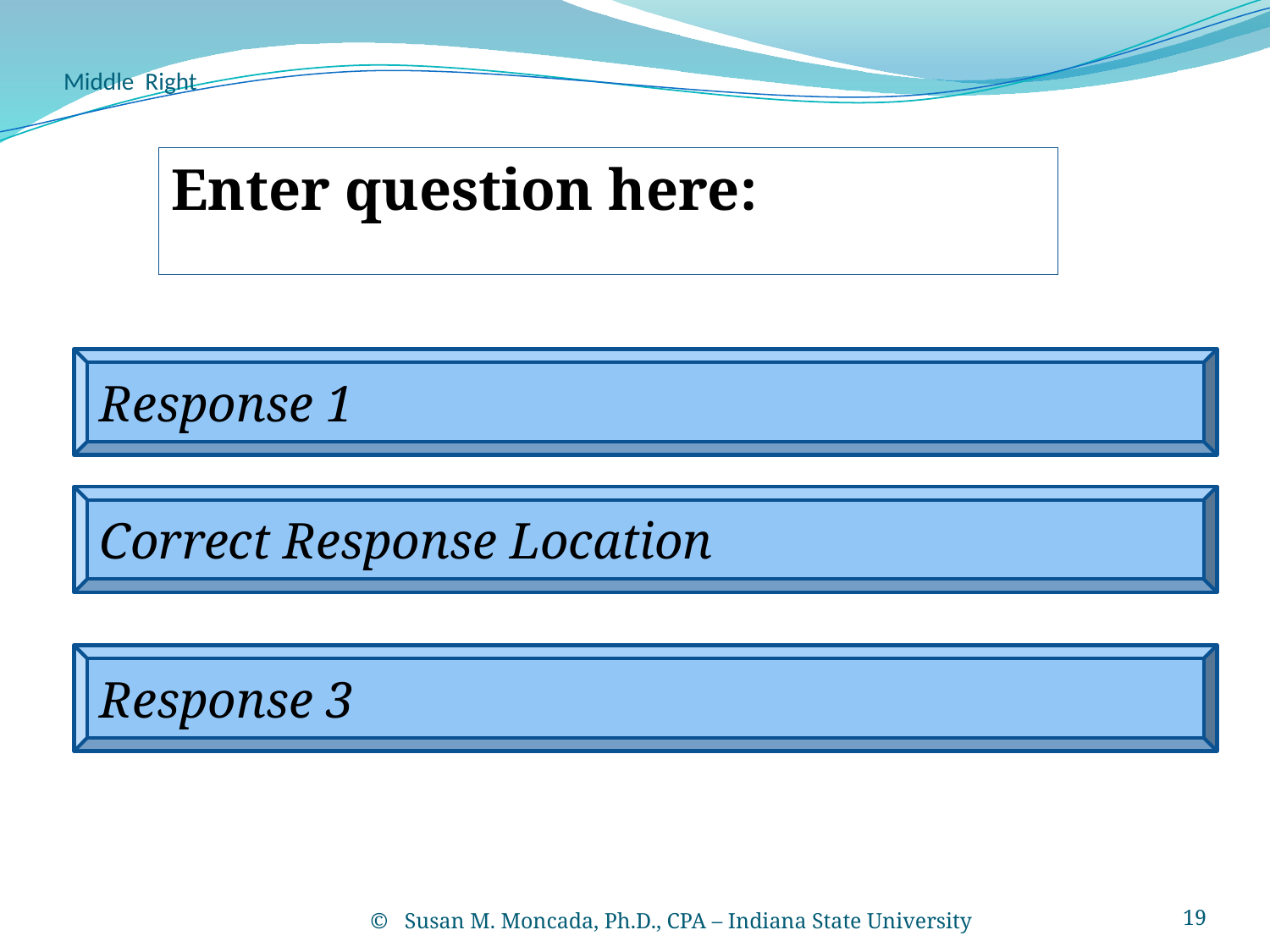

# Middle  Right
Enter question here:

Response 1
Correct Response Location
Response 3
 Susan M. Moncada, Ph.D., CPA – Indiana State University
19